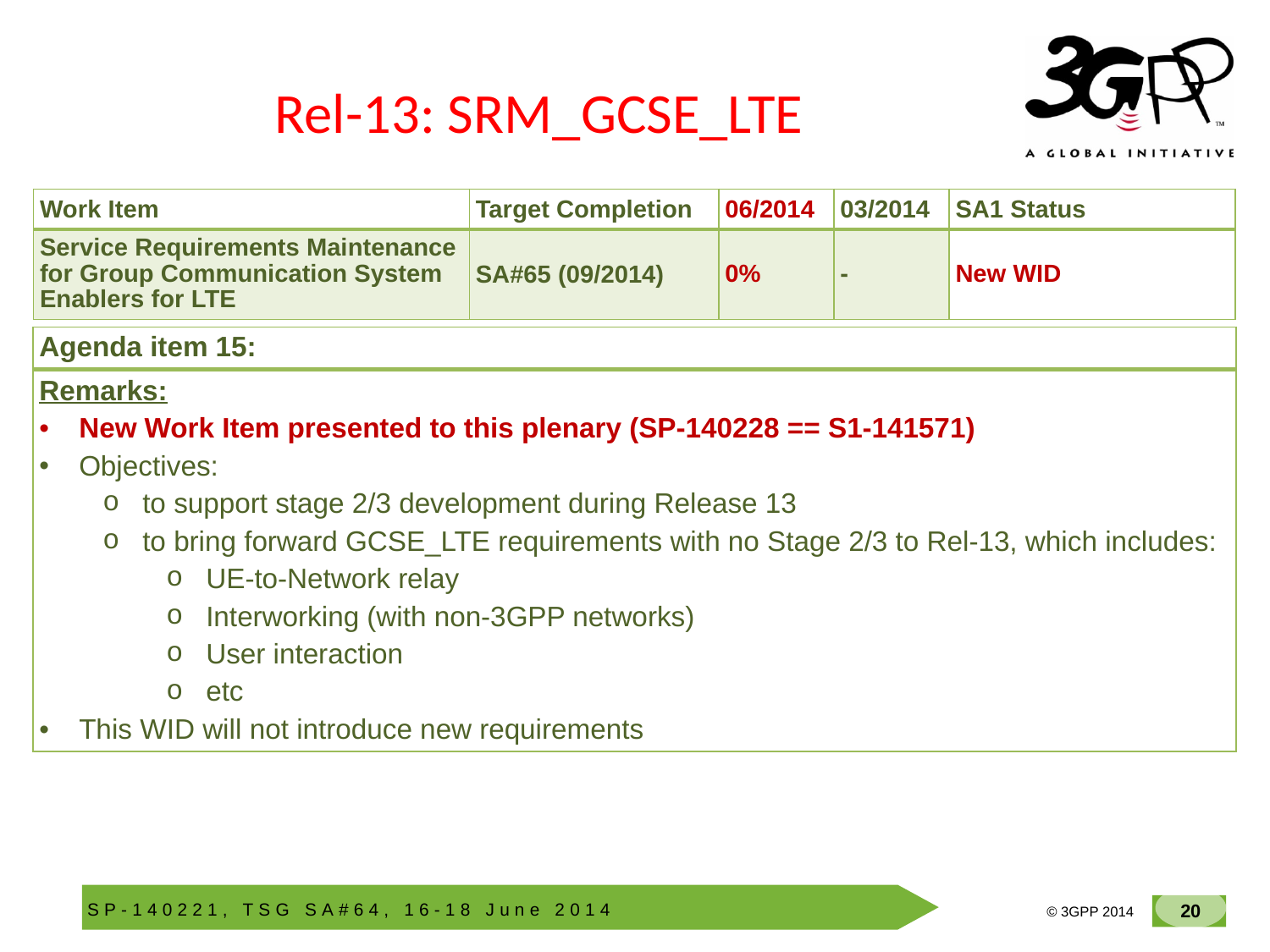

# Rel-13: SRM_GCSE_LTE
| Work Item | Target Completion | 06/2014 | 03/2014 | SA1 Status |
| --- | --- | --- | --- | --- |
| Service Requirements Maintenance for Group Communication System Enablers for LTE | SA#65 (09/2014) | 0% | - | New WID |
| Agenda item 15: |
| --- |
|  |
| Remarks: New Work Item presented to this plenary (SP-140228 == S1-141571) Objectives: to support stage 2/3 development during Release 13 to bring forward GCSE\_LTE requirements with no Stage 2/3 to Rel-13, which includes: UE-to-Network relay Interworking (with non-3GPP networks) User interaction etc This WID will not introduce new requirements |